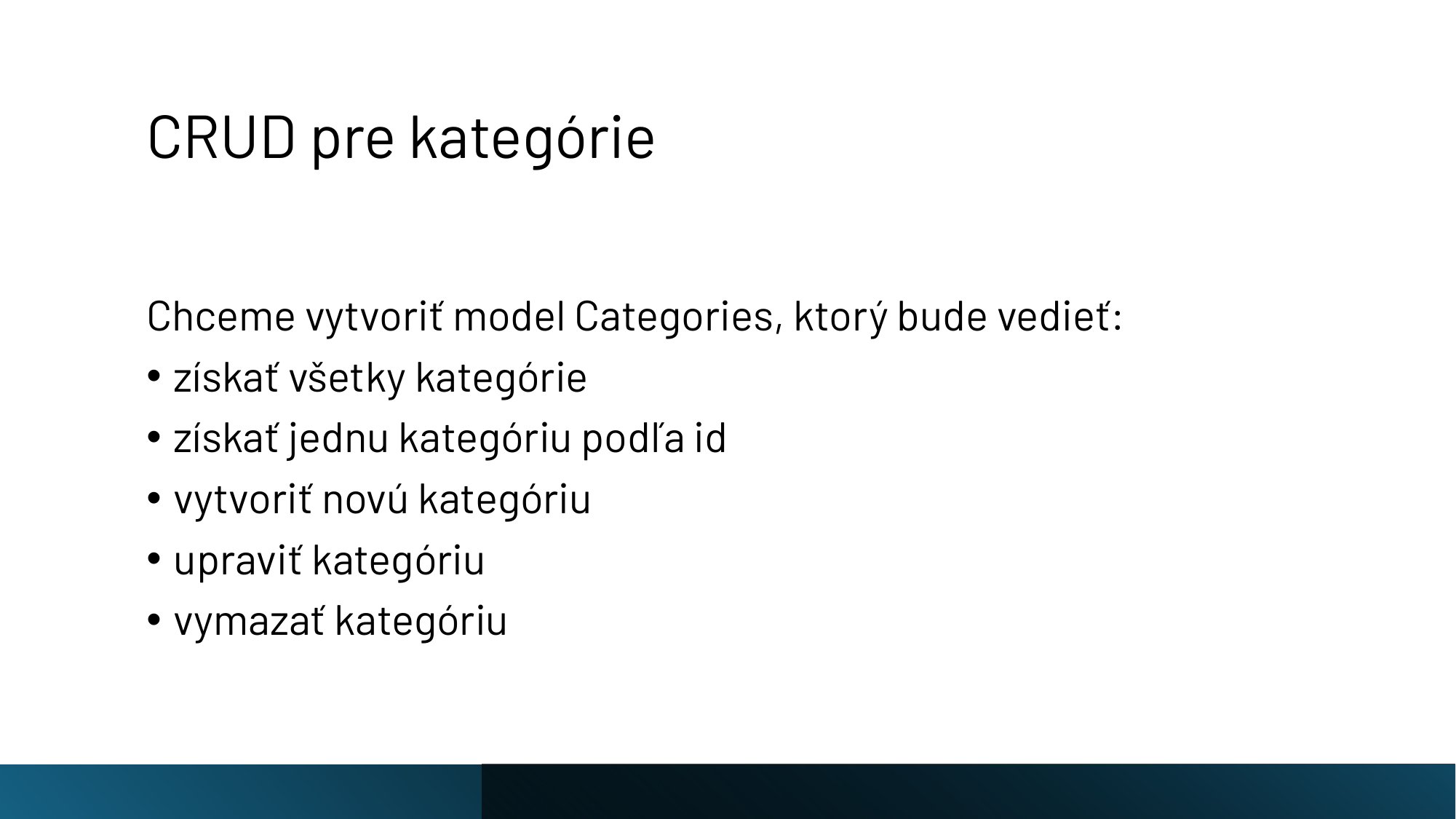

# CRUD pre kategórie
Chceme vytvoriť model Categories, ktorý bude vedieť:
získať všetky kategórie
získať jednu kategóriu podľa id
vytvoriť novú kategóriu
upraviť kategóriu
vymazať kategóriu